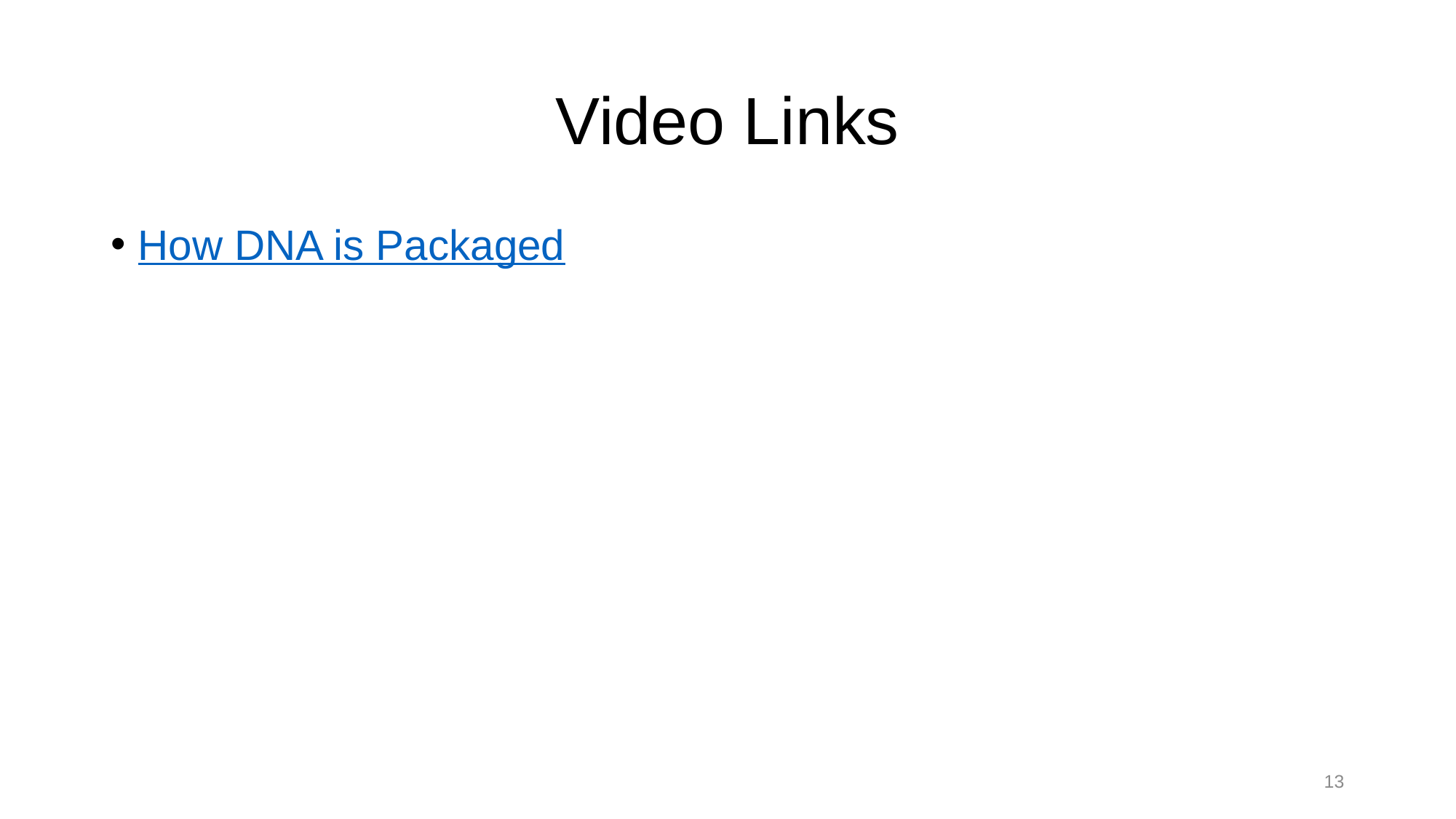

# Video Links
How DNA is Packaged

13